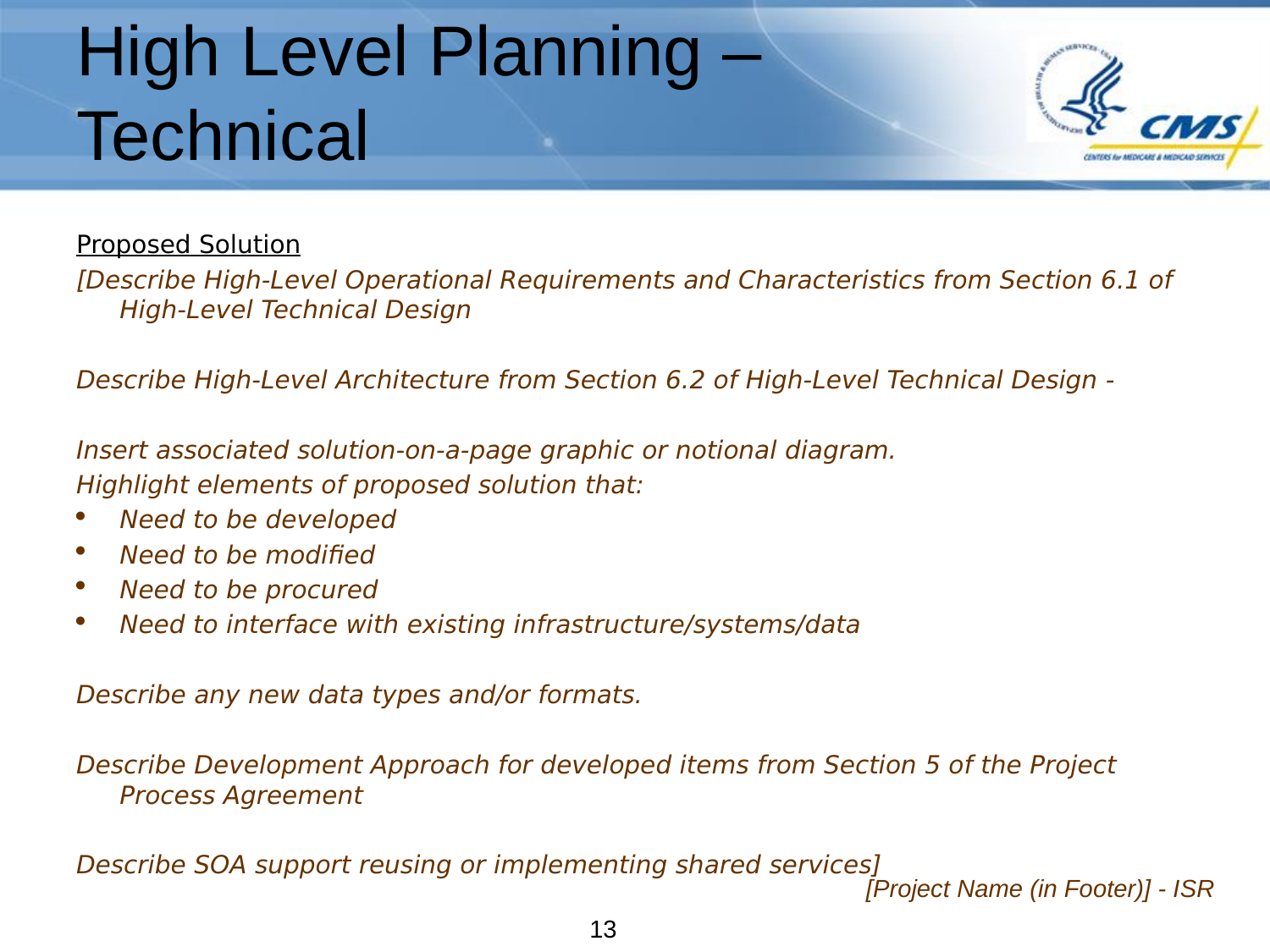

# High Level Planning – Technical
Proposed Solution
[Describe High-Level Operational Requirements and Characteristics from Section 6.1 of High-Level Technical Design

Describe High-Level Architecture from Section 6.2 of High-Level Technical Design -

Insert associated solution-on-a-page graphic or notional diagram.
Highlight elements of proposed solution that:
Need to be developed
Need to be modified
Need to be procured
Need to interface with existing infrastructure/systems/data

Describe any new data types and/or formats.

Describe Development Approach for developed items from Section 5 of the Project Process Agreement

Describe SOA support reusing or implementing shared services]
[Project Name (in Footer)] - ISR
13